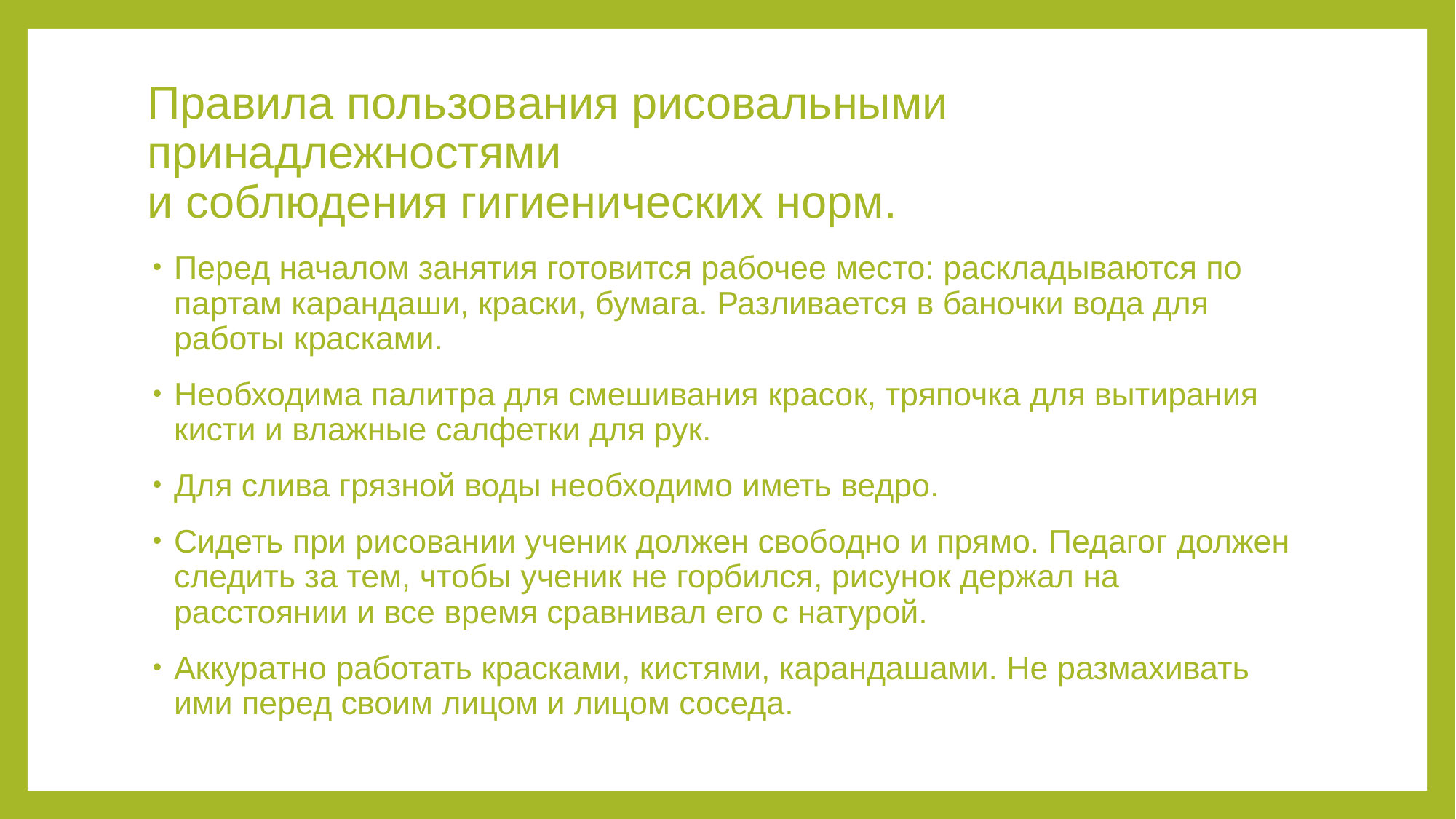

# Правила пользования рисовальными принадлежностями и соблюдения гигиенических норм.
Перед началом занятия готовится рабочее место: раскладываются по партам карандаши, краски, бумага. Разливается в баночки вода для работы красками.
Необходима палитра для смешивания красок, тряпочка для вытирания кисти и влажные салфетки для рук.
Для слива грязной воды необходимо иметь ведро.
Сидеть при рисовании ученик должен свободно и прямо. Педагог должен следить за тем, чтобы ученик не горбился, рисунок держал на расстоянии и все время сравнивал его с натурой.
Аккуратно работать красками, кистями, карандашами. Не размахивать ими перед своим лицом и лицом соседа.